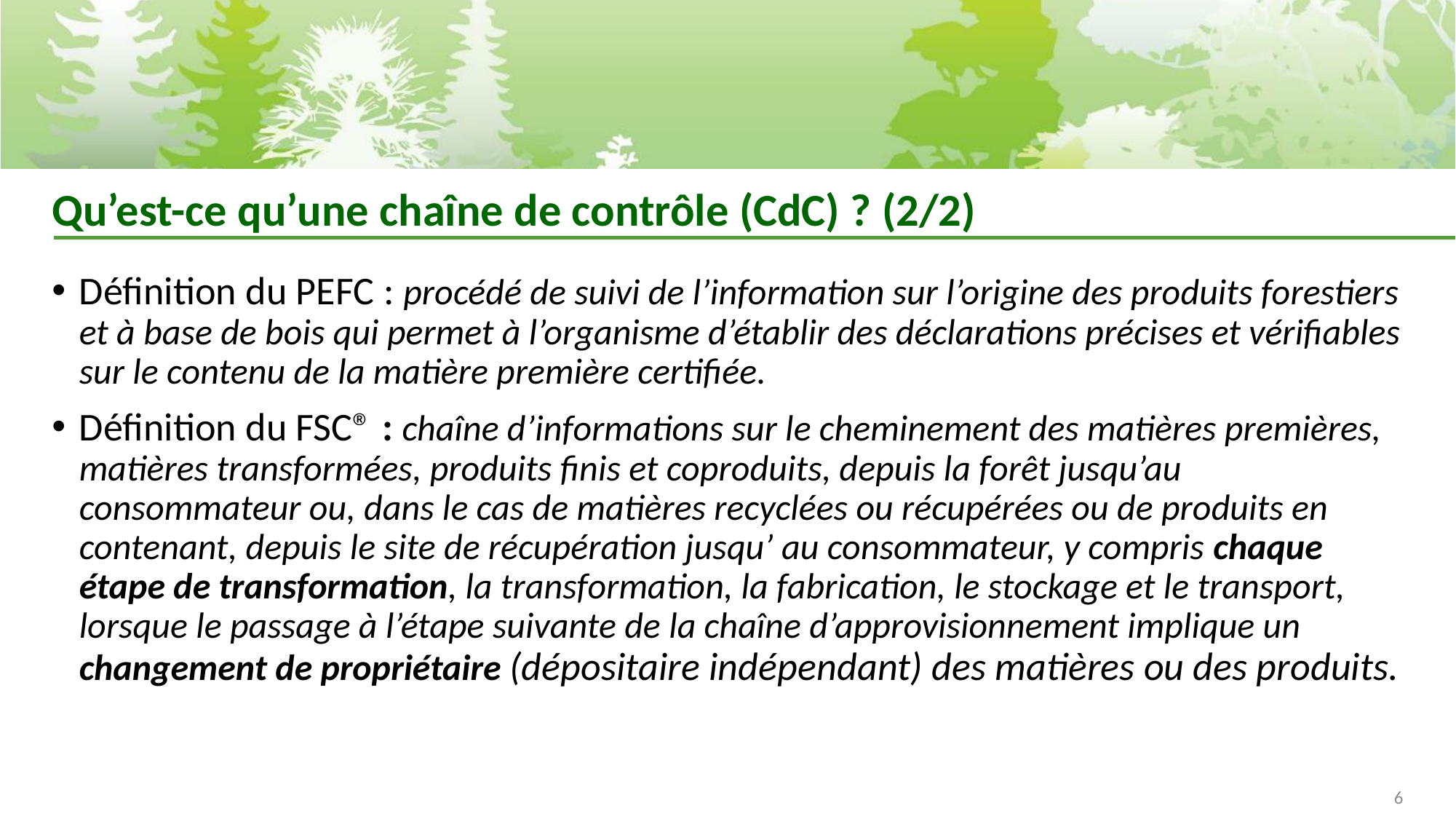

# Qu’est-ce qu’une chaîne de contrôle (CdC) ? (2/2)
Définition du PEFC : procédé de suivi de l’information sur l’origine des produits forestiers et à base de bois qui permet à l’organisme d’établir des déclarations précises et vérifiables sur le contenu de la matière première certifiée.
Définition du FSC® : chaîne d’informations sur le cheminement des matières premières, matières transformées, produits finis et coproduits, depuis la forêt jusqu’au consommateur ou, dans le cas de matières recyclées ou récupérées ou de produits en contenant, depuis le site de récupération jusqu’ au consommateur, y compris chaque étape de transformation, la transformation, la fabrication, le stockage et le transport, lorsque le passage à l’étape suivante de la chaîne d’approvisionnement implique un changement de propriétaire (dépositaire indépendant) des matières ou des produits.
6